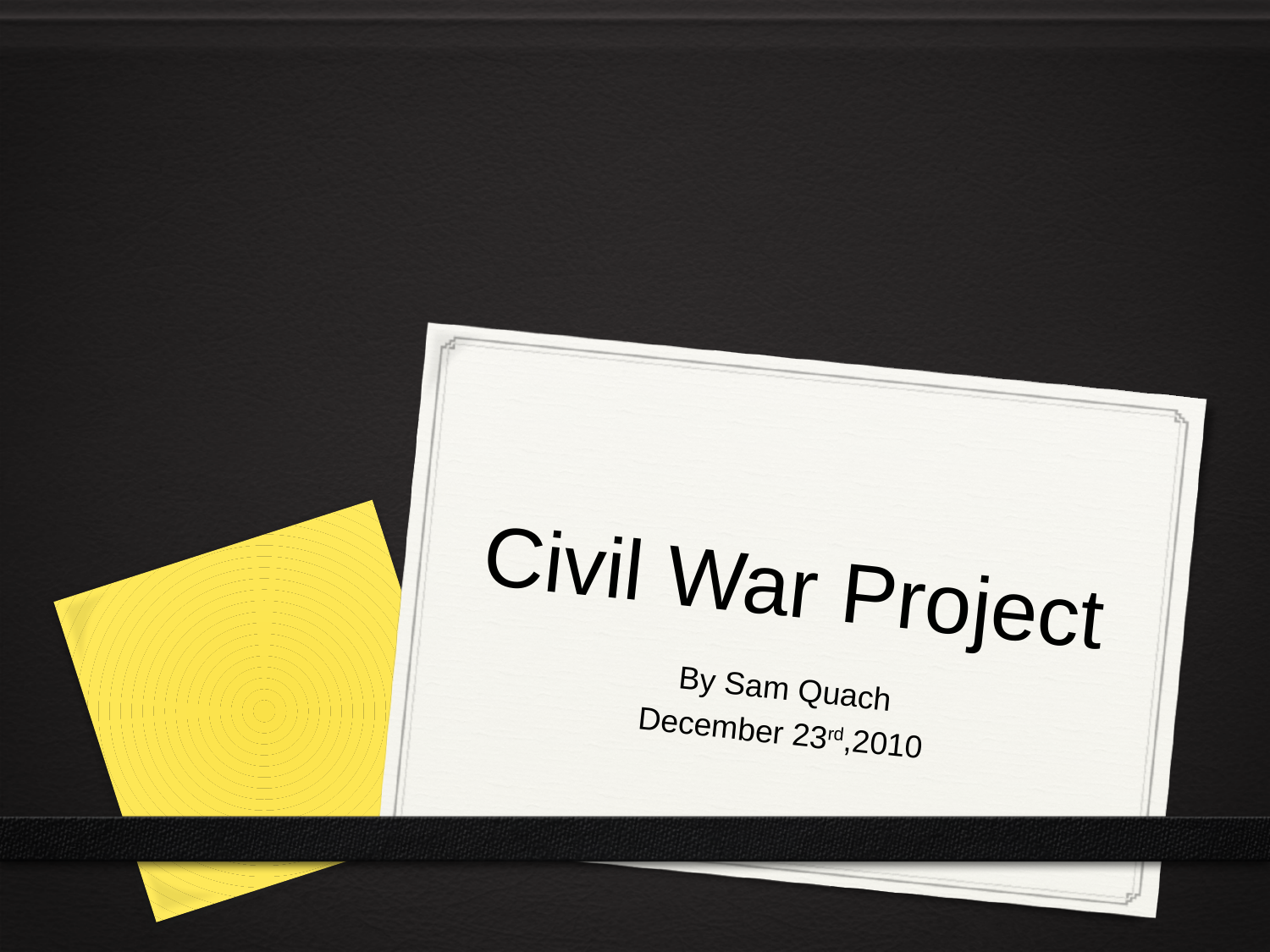

# Civil War Project
By Sam Quach
December 23rd,2010